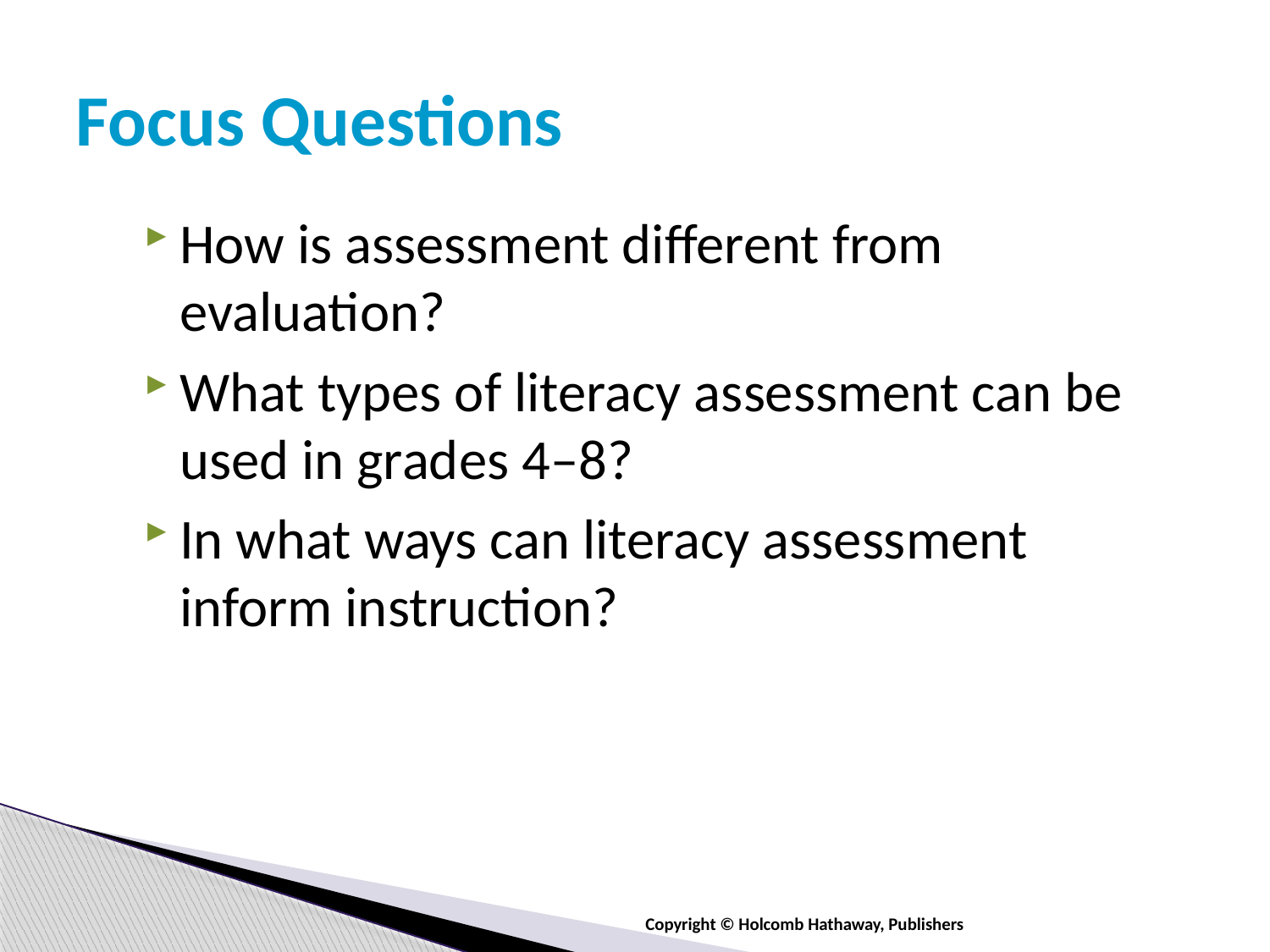

# Focus Questions
How is assessment different from evaluation?
What types of literacy assessment can be used in grades 4–8?
In what ways can literacy assessment inform instruction?
Copyright © Holcomb Hathaway, Publishers